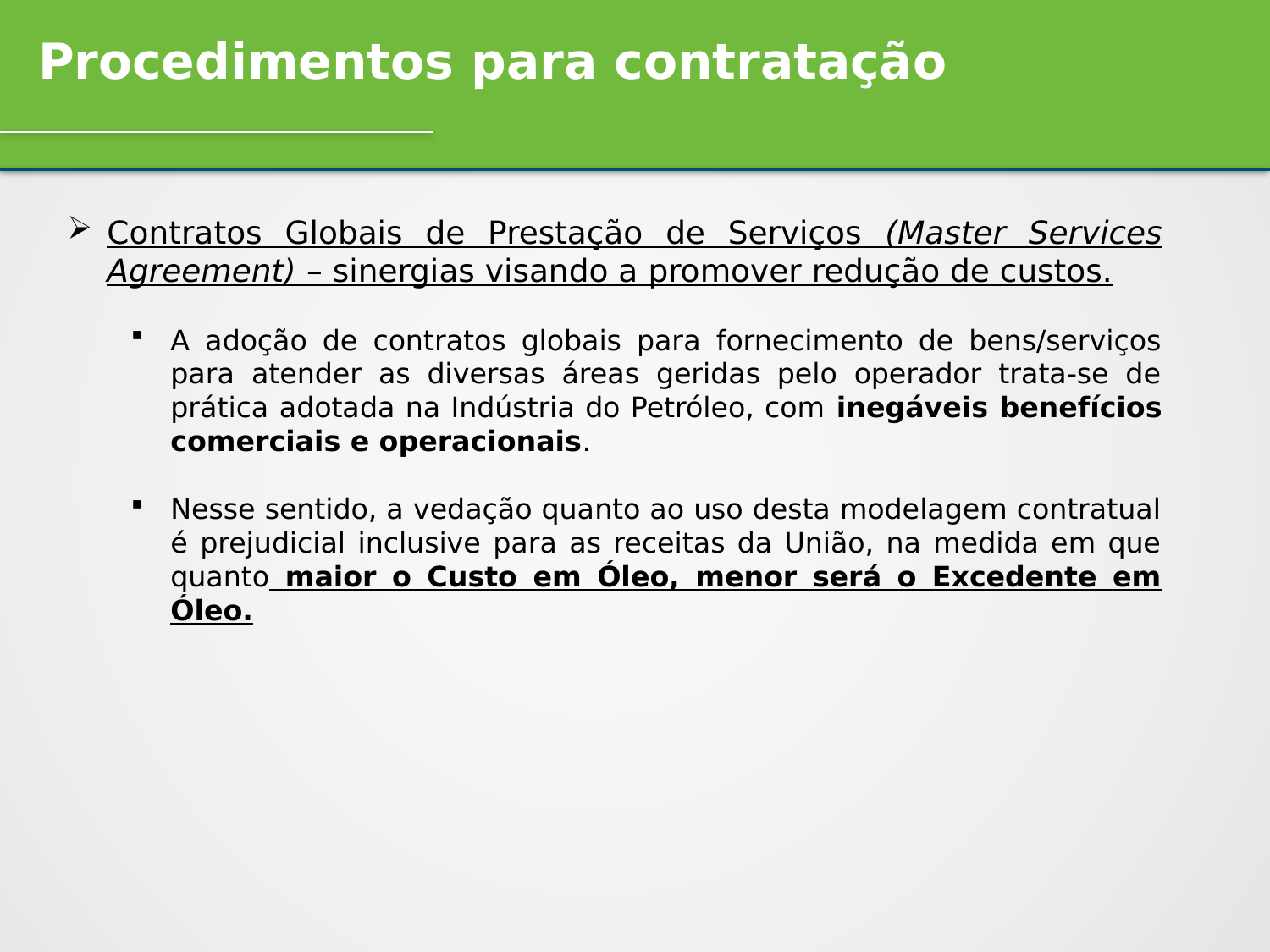

Procedimentos para contratação
Contratos Globais de Prestação de Serviços (Master Services Agreement) – sinergias visando a promover redução de custos.

A adoção de contratos globais para fornecimento de bens/serviços para atender as diversas áreas geridas pelo operador trata-se de prática adotada na Indústria do Petróleo, com inegáveis benefícios comerciais e operacionais.

Nesse sentido, a vedação quanto ao uso desta modelagem contratual é prejudicial inclusive para as receitas da União, na medida em que quanto maior o Custo em Óleo, menor será o Excedente em Óleo.